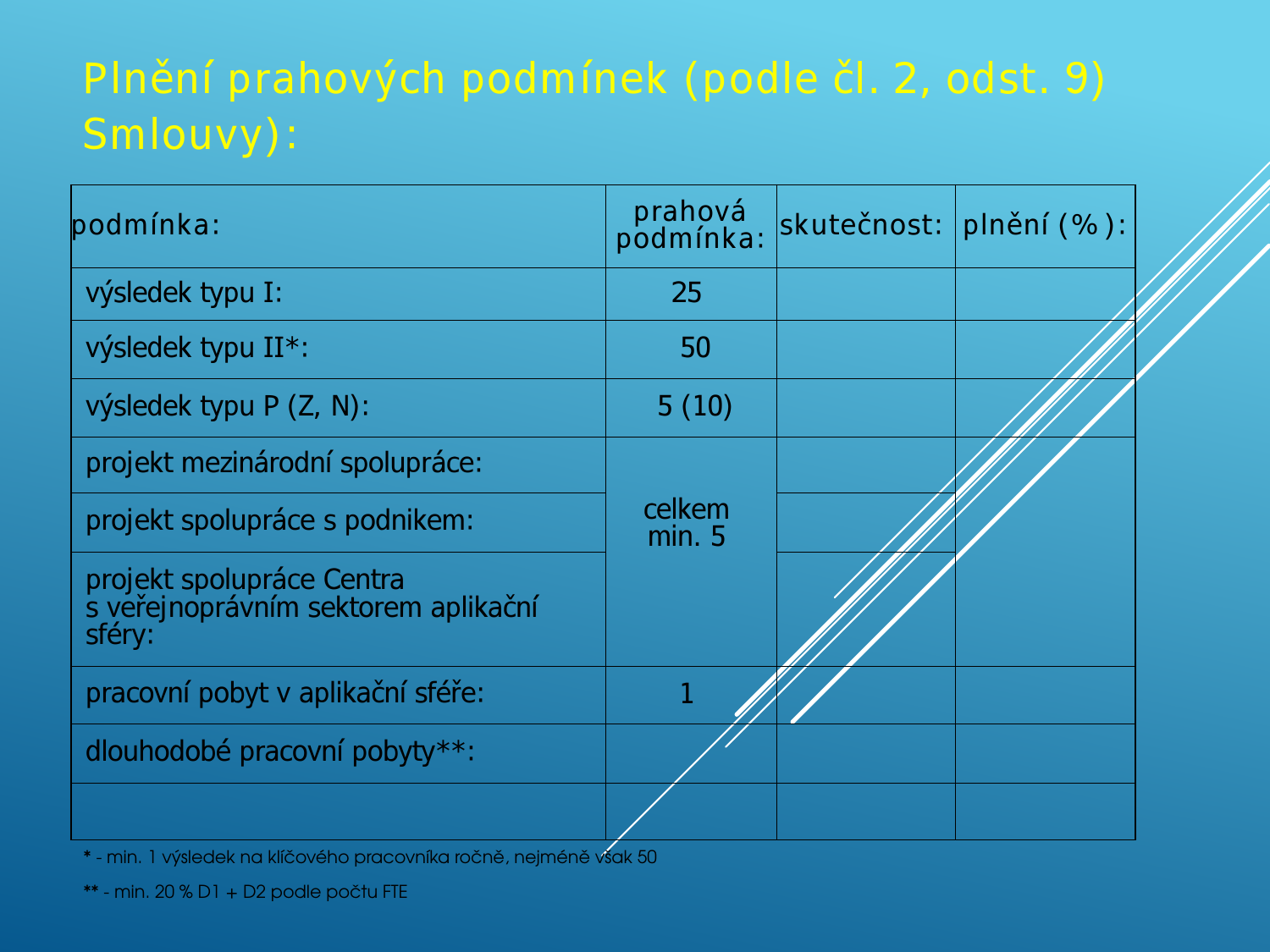

Plnění prahových podmínek (podle čl. 2, odst. 9) Smlouvy):
| podmínka: | prahová podmínka: | skutečnost: | plnění (%): |
| --- | --- | --- | --- |
| výsledek typu I: | 25 |  |  |
| výsledek typu II\*: | 50 |  |  |
| výsledek typu P (Z, N): | 5 (10) |  |  |
| projekt mezinárodní spolupráce: | celkem min. 5 |  |  |
| projekt spolupráce s podnikem: |  |  |  |
| projekt spolupráce Centra s veřejnoprávním sektorem aplikační sféry: |  |  |  |
| pracovní pobyt v aplikační sféře: | 1 |  |  |
| dlouhodobé pracovní pobyty\*\*: |  |  |  |
|  |  |  |  |
* - min. 1 výsledek na klíčového pracovníka ročně, nejméně však 50
** - min. 20 % D1 + D2 podle počtu FTE